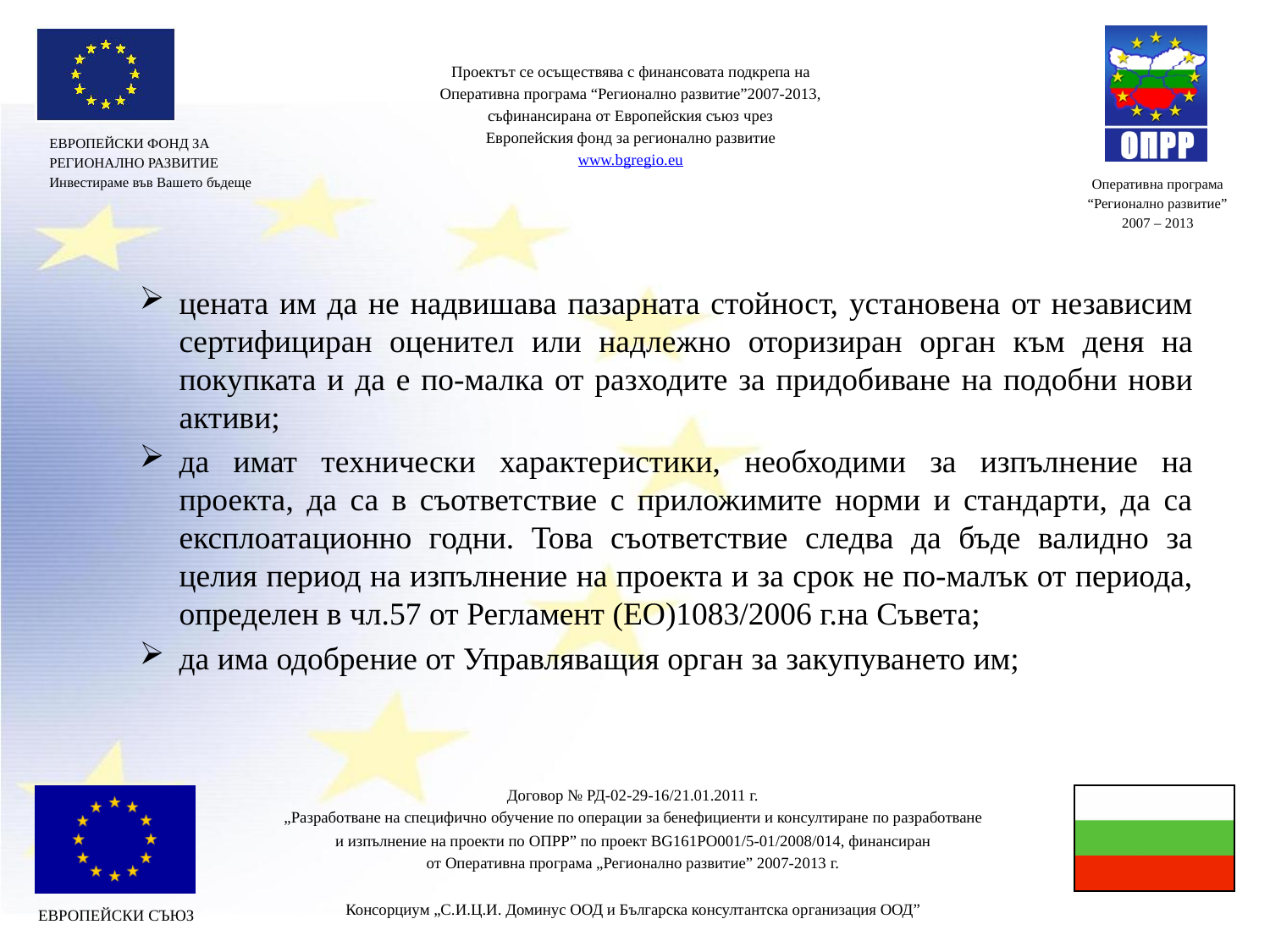

цената им да не надвишава пазарната стойност, установена от независим сертифициран оценител или надлежно оторизиран орган към деня на покупката и да е по-малка от разходите за придобиване на подобни нови активи;
да имат технически характеристики, необходими за изпълнение на проекта, да са в съответствие с приложимите норми и стандарти, да са експлоатационно годни. Това съответствие следва да бъде валидно за целия период на изпълнение на проекта и за срок не по-малък от периода, определен в чл.57 от Регламент (ЕО)1083/2006 г.на Съвета;
да има одобрение от Управляващия орган за закупуването им;